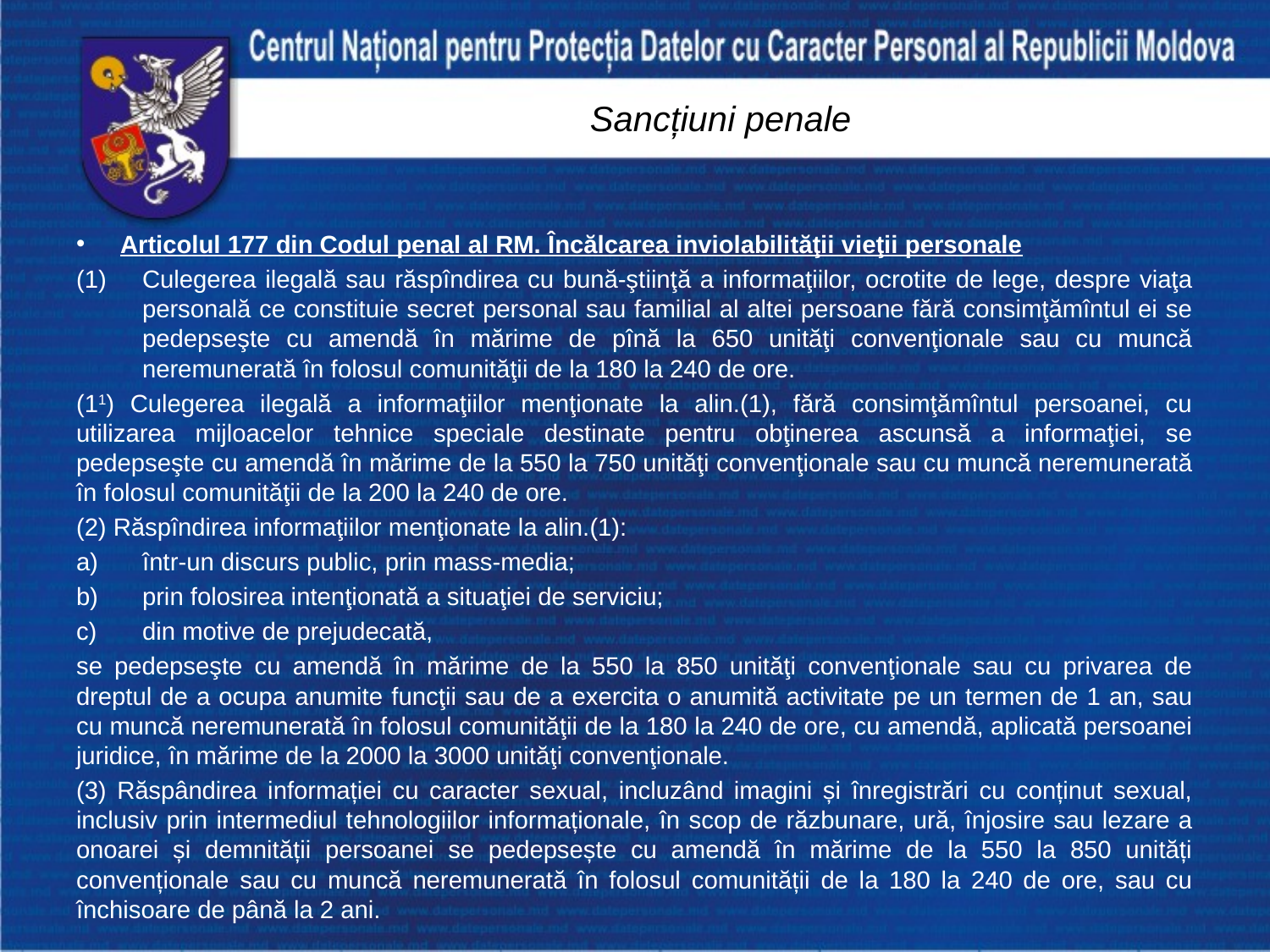

# Sancțiuni penale
Articolul 177 din Codul penal al RM. Încălcarea inviolabilităţii vieţii personale
Culegerea ilegală sau răspîndirea cu bună-ştiinţă a informaţiilor, ocrotite de lege, despre viaţa personală ce constituie secret personal sau familial al altei persoane fără consimţămîntul ei se pedepseşte cu amendă în mărime de pînă la 650 unităţi convenţionale sau cu muncă neremunerată în folosul comunităţii de la 180 la 240 de ore.
(11) Culegerea ilegală a informaţiilor menţionate la alin.(1), fără consimţămîntul persoanei, cu utilizarea mijloacelor tehnice speciale destinate pentru obţinerea ascunsă a informaţiei, se pedepseşte cu amendă în mărime de la 550 la 750 unităţi convenţionale sau cu muncă neremunerată în folosul comunităţii de la 200 la 240 de ore.
(2) Răspîndirea informaţiilor menţionate la alin.(1):
într-un discurs public, prin mass-media;
prin folosirea intenţionată a situaţiei de serviciu;
din motive de prejudecată,
se pedepseşte cu amendă în mărime de la 550 la 850 unităţi convenţionale sau cu privarea de dreptul de a ocupa anumite funcţii sau de a exercita o anumită activitate pe un termen de 1 an, sau cu muncă neremunerată în folosul comunităţii de la 180 la 240 de ore, cu amendă, aplicată persoanei juridice, în mărime de la 2000 la 3000 unităţi convenţionale.
(3) Răspândirea informației cu caracter sexual, incluzând imagini și înregistrări cu conținut sexual, inclusiv prin intermediul tehnologiilor informaționale, în scop de răzbunare, ură, înjosire sau lezare a onoarei și demnității persoanei se pedepsește cu amendă în mărime de la 550 la 850 unități convenționale sau cu muncă neremunerată în folosul comunității de la 180 la 240 de ore, sau cu închisoare de până la 2 ani.